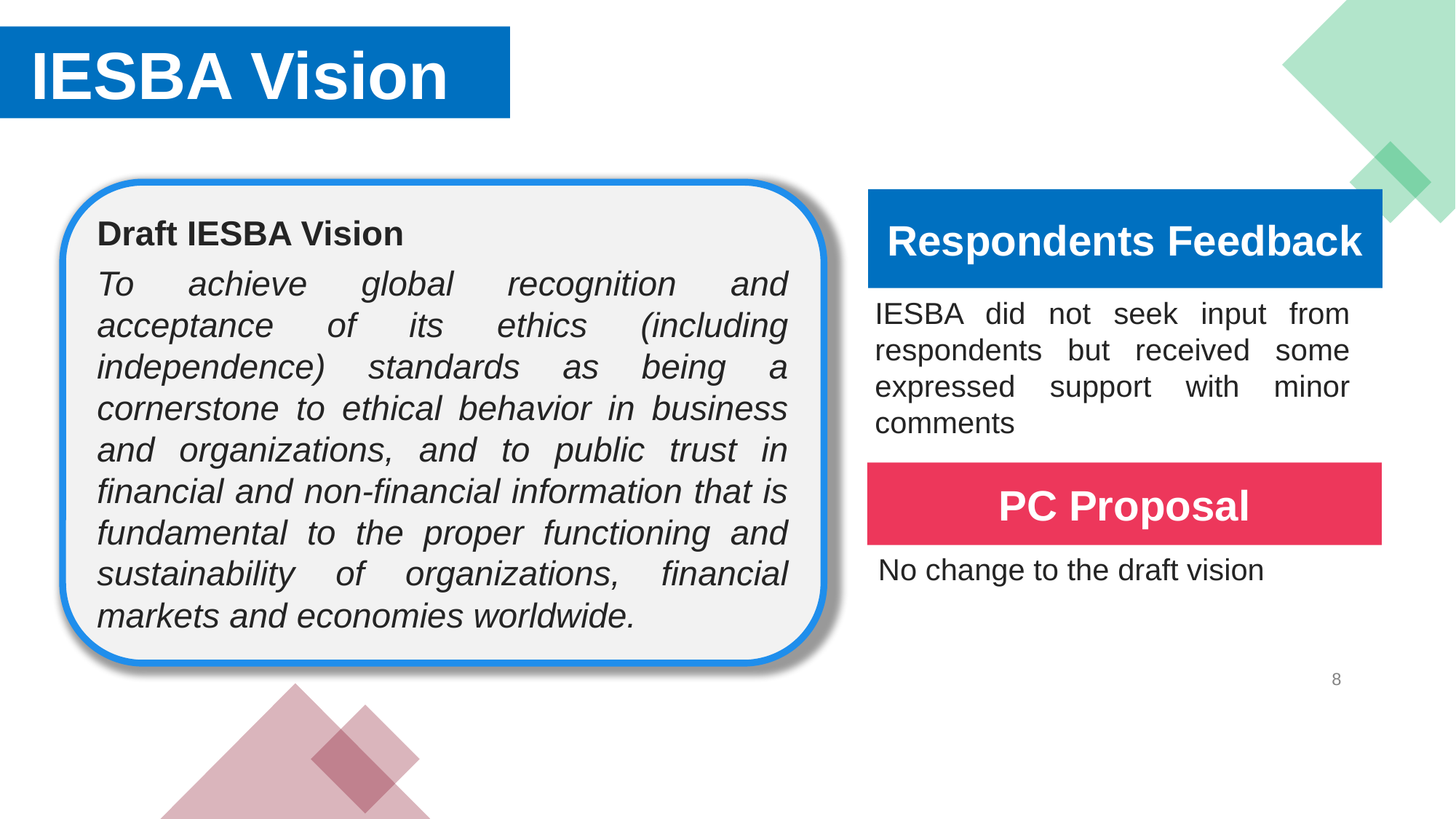

IESBA Vision
Draft IESBA Vision
To achieve global recognition and acceptance of its ethics (including independence) standards as being a cornerstone to ethical behavior in business and organizations, and to public trust in financial and non-financial information that is fundamental to the proper functioning and sustainability of organizations, financial markets and economies worldwide.
Respondents Feedback
IESBA did not seek input from respondents but received some expressed support with minor comments
PC Proposal
No change to the draft vision
8